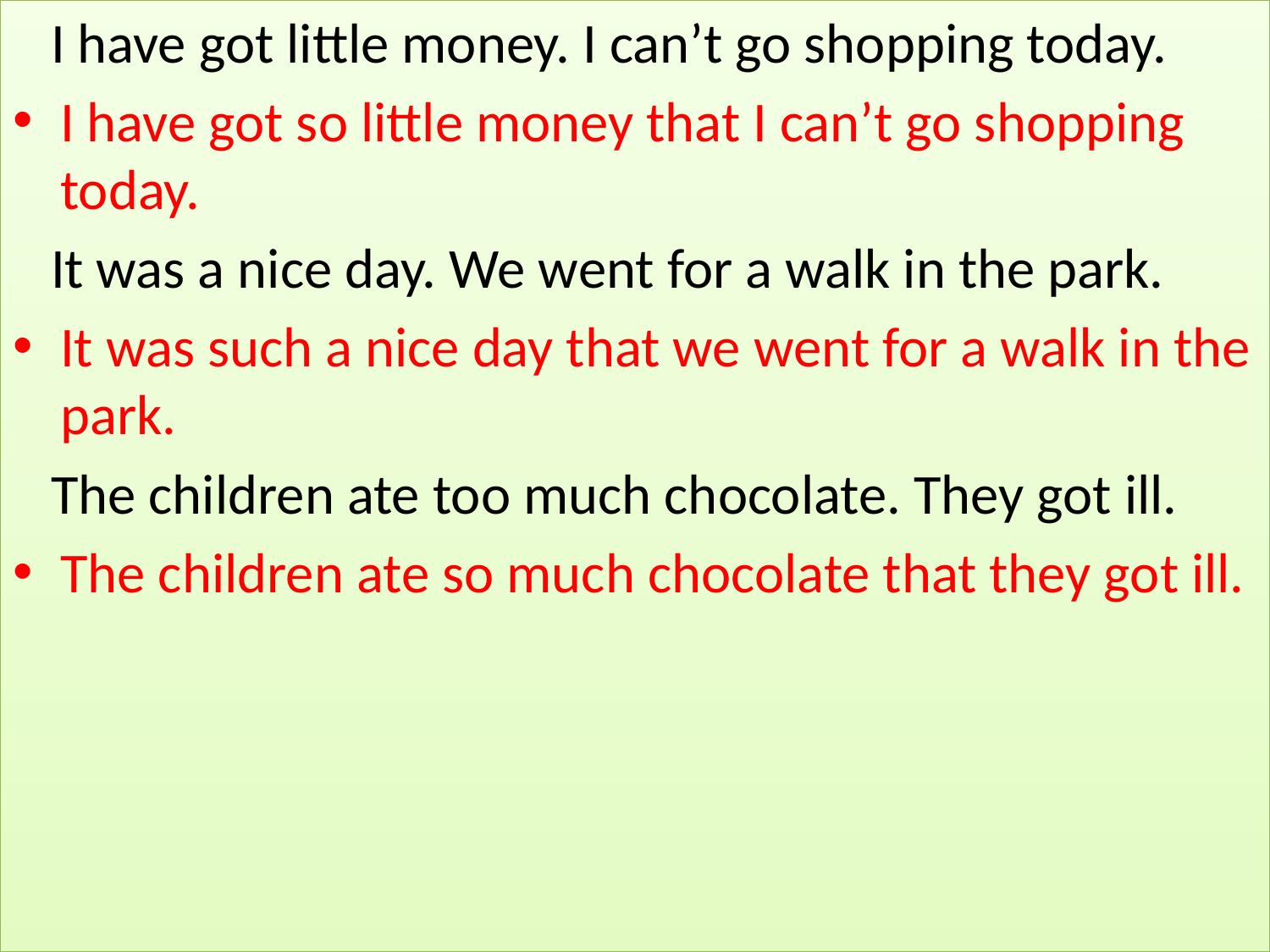

I have got little money. I can’t go shopping today.
I have got so little money that I can’t go shopping today.
   It was a nice day. We went for a walk in the park.
It was such a nice day that we went for a walk in the park.
   The children ate too much chocolate. They got ill.
The children ate so much chocolate that they got ill.